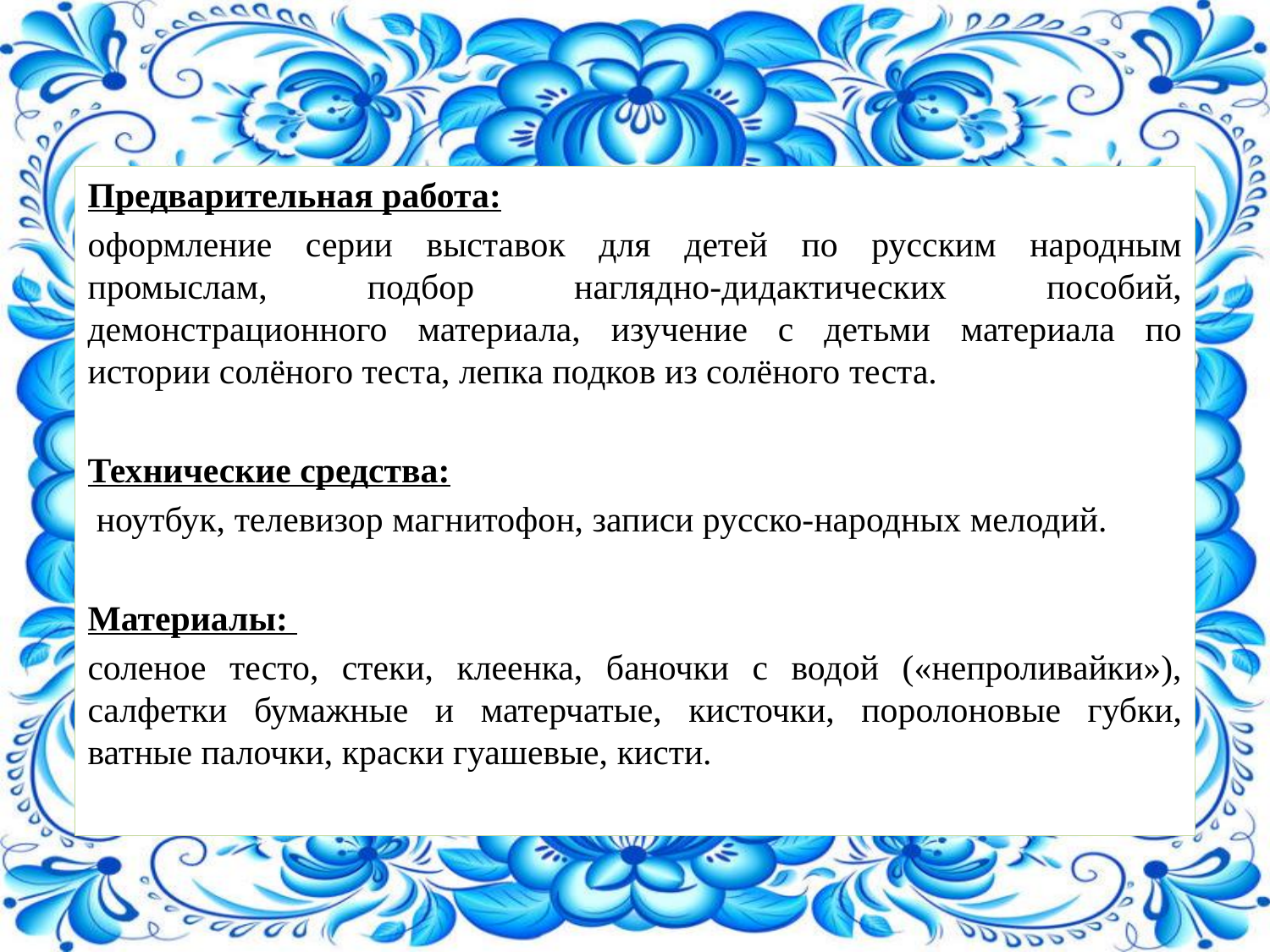

Предварительная работа:
оформление серии выставок для детей по русским народным промыслам, подбор наглядно-дидактических пособий, демонстрационного материала, изучение с детьми материала по истории солёного теста, лепка подков из солёного теста.

Технические средства:
 ноутбук, телевизор магнитофон, записи русско-народных мелодий.

Материалы:
соленое тесто, стеки, клеенка, баночки с водой («непроливайки»), салфетки бумажные и матерчатые, кисточки, поролоновые губки, ватные палочки, краски гуашевые, кисти.